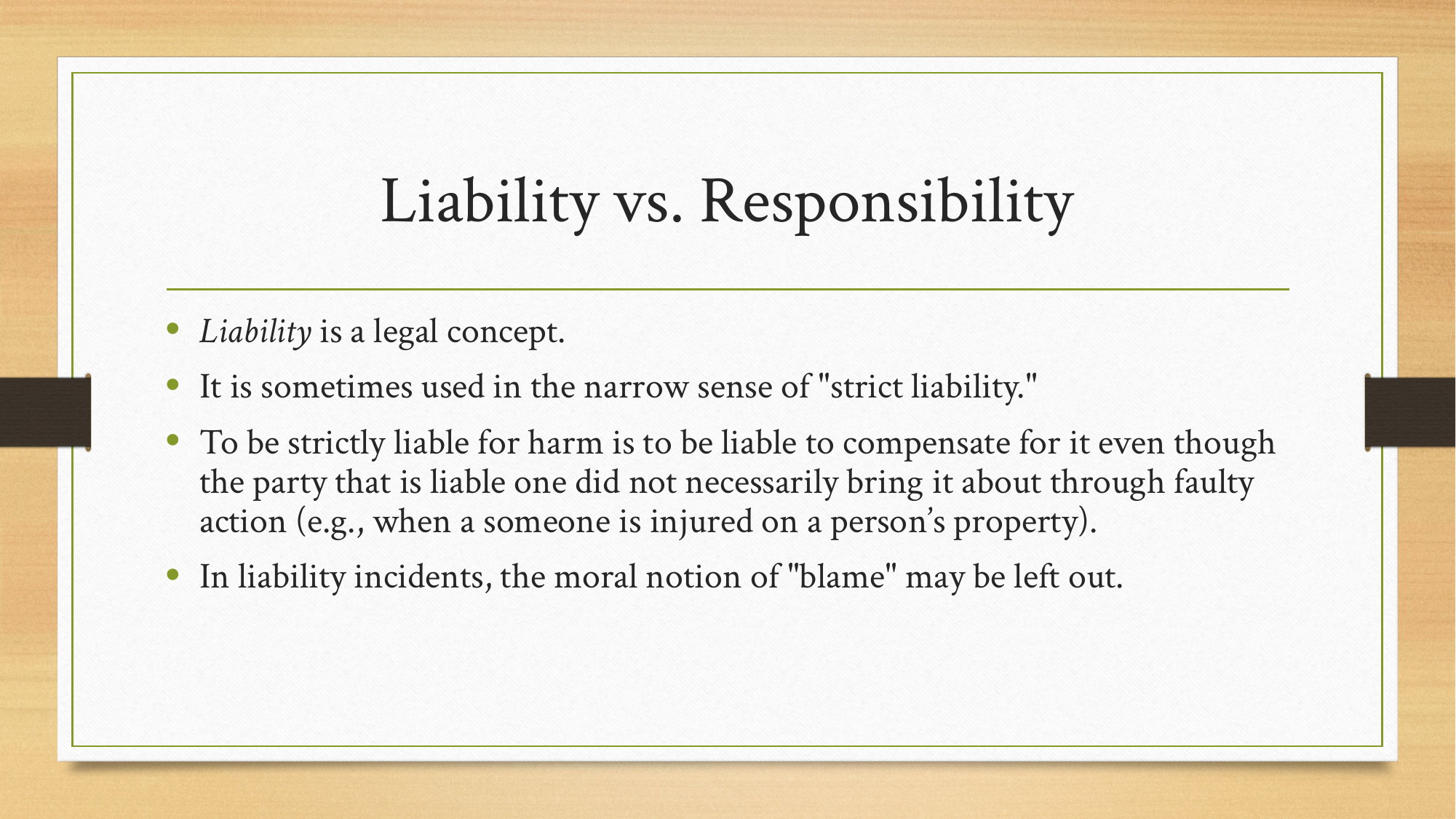

# Liability vs. Responsibility
Liability is a legal concept.
It is sometimes used in the narrow sense of "strict liability."
To be strictly liable for harm is to be liable to compensate for it even though the party that is liable one did not necessarily bring it about through faulty action (e.g., when a someone is injured on a person’s property).
In liability incidents, the moral notion of "blame" may be left out.